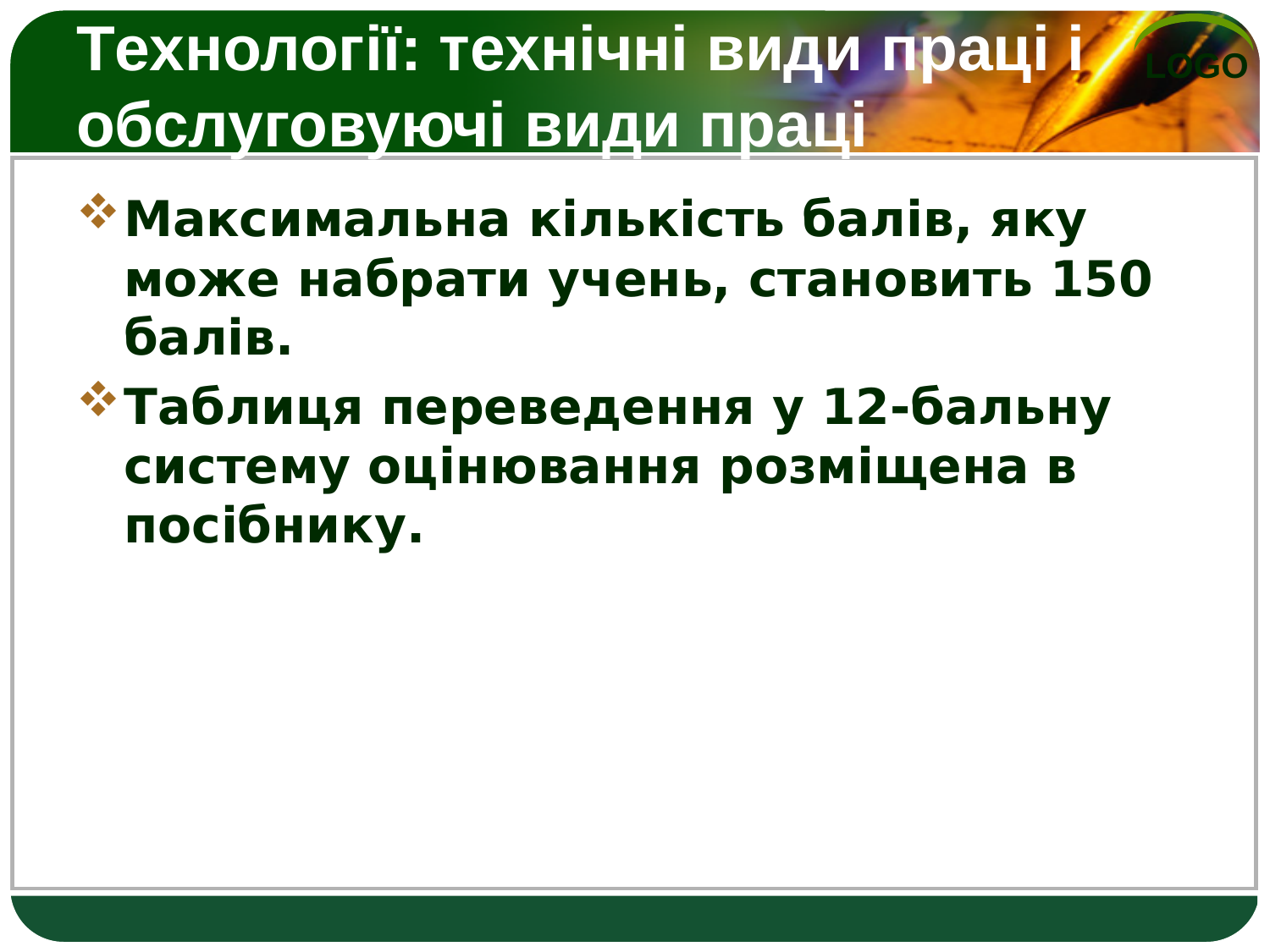

# Технології: технічні види праці і обслуговуючі види праці
Максимальна кількість балів, яку може набрати учень, становить 150 балів.
Таблиця переведення у 12-бальну систему оцінювання розміщена в посібнику.